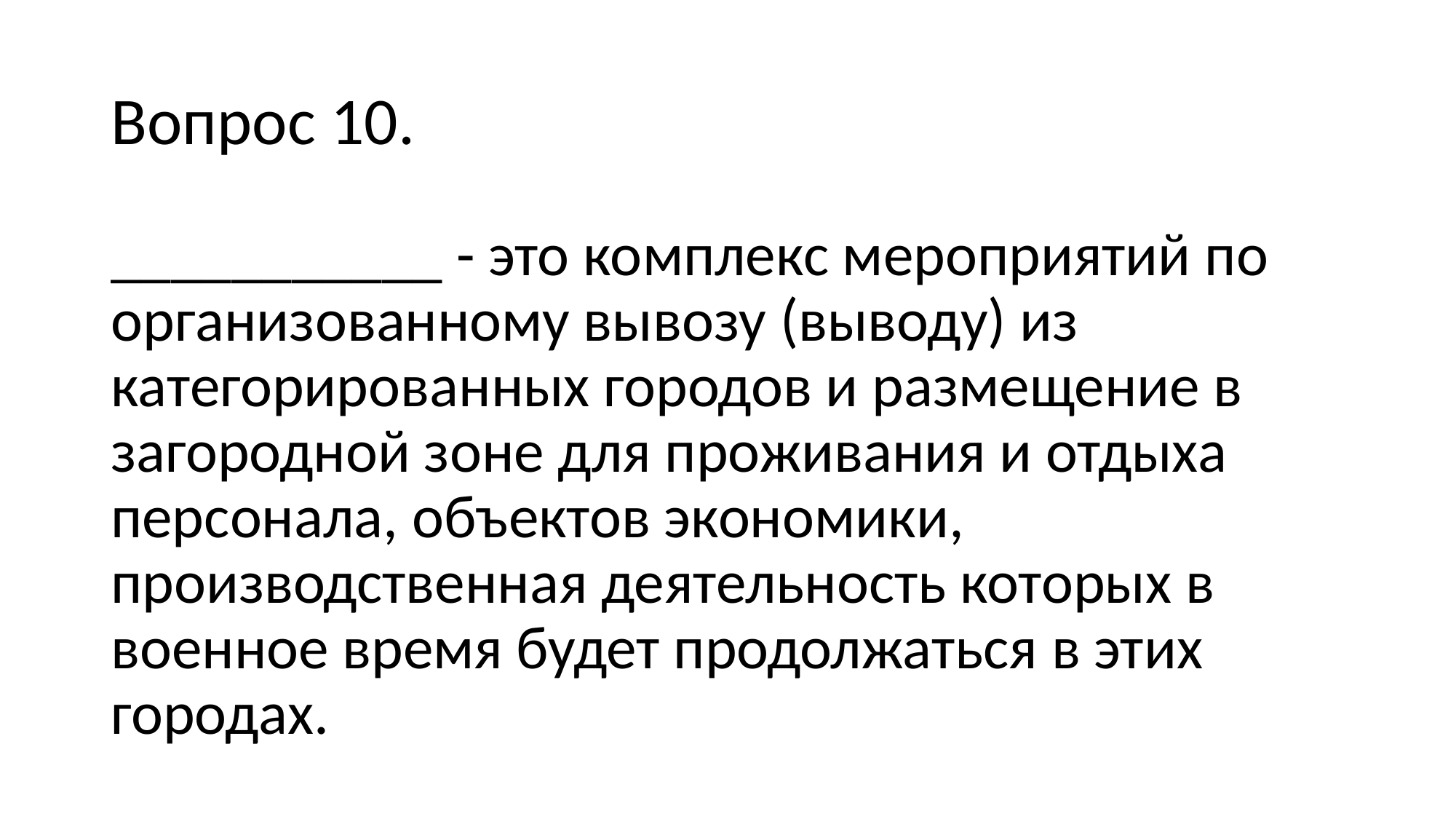

# Вопрос 10.
___________ - это комплекс мероприятий по организованному вывозу (выводу) из категорированных городов и размещение в загородной зоне для проживания и отдыха персонала, объектов экономики, производственная деятельность которых в военное время будет продолжаться в этих городах.